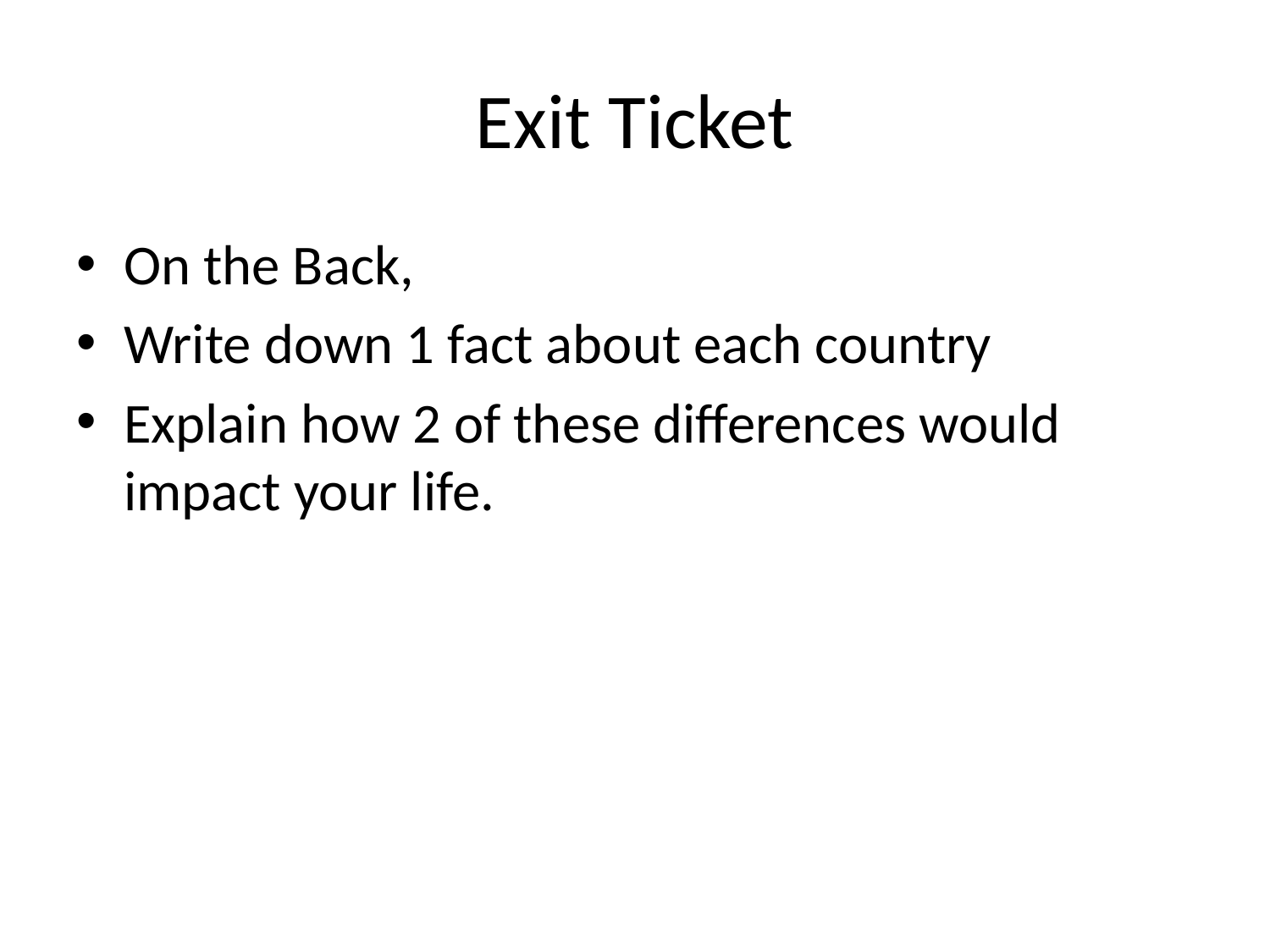

# Exit Ticket
On the Back,
Write down 1 fact about each country
Explain how 2 of these differences would impact your life.